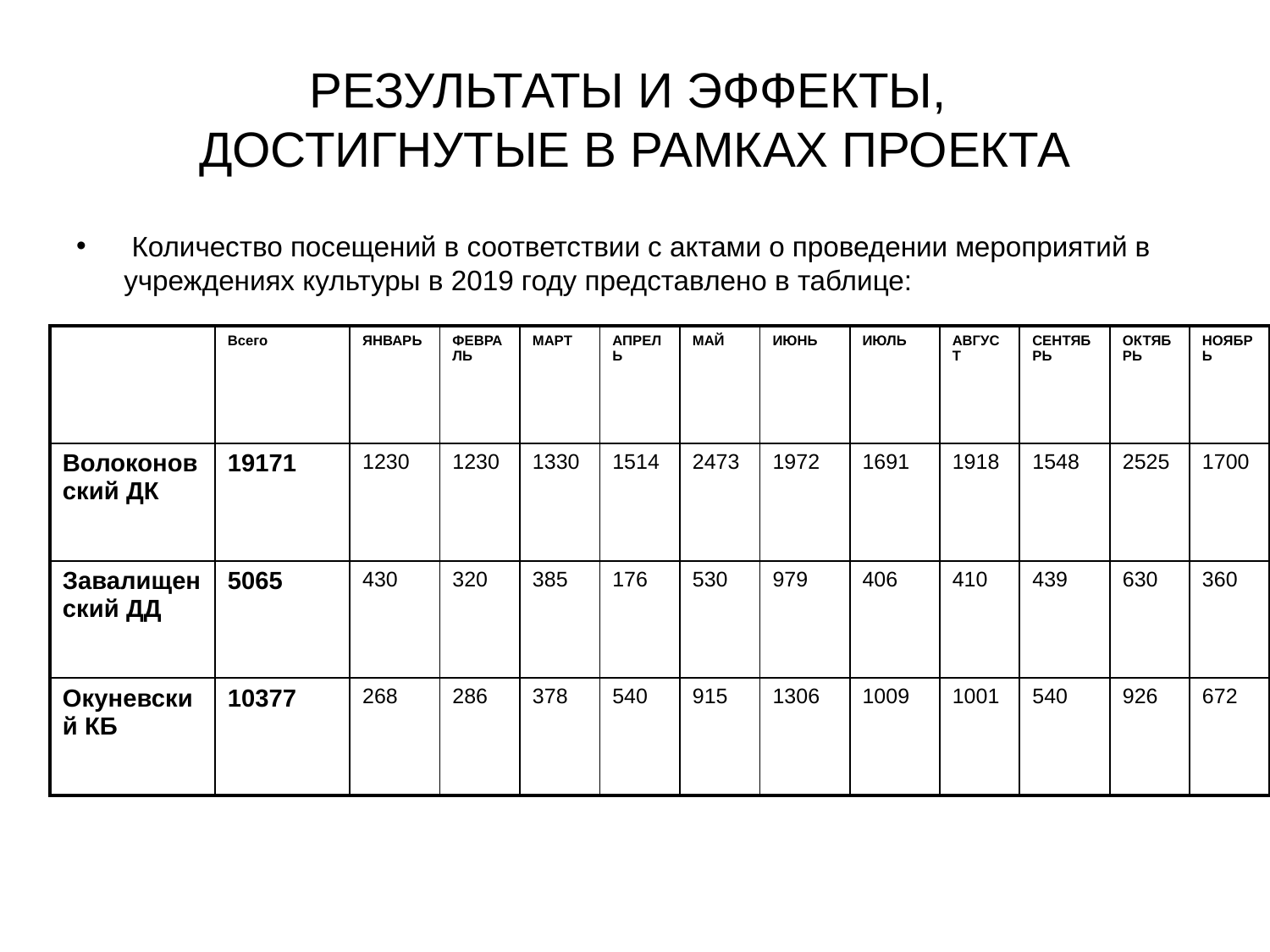

# РЕЗУЛЬТАТЫ И ЭФФЕКТЫ, ДОСТИГНУТЫЕ В РАМКАХ ПРОЕКТА

 Количество посещений в соответствии с актами о проведении мероприятий в учреждениях культуры в 2019 году представлено в таблице:

|  | Всего | ЯНВАРЬ | ФЕВРАЛЬ | МАРТ | АПРЕЛЬ | МАЙ | ИЮНЬ | ИЮЛЬ | АВГУСТ | СЕНТЯБРЬ | ОКТЯБРЬ | НОЯБРЬ |
| --- | --- | --- | --- | --- | --- | --- | --- | --- | --- | --- | --- | --- |
| Волоконовский ДК | 19171 | 1230 | 1230 | 1330 | 1514 | 2473 | 1972 | 1691 | 1918 | 1548 | 2525 | 1700 |
| Завалищенский ДД | 5065 | 430 | 320 | 385 | 176 | 530 | 979 | 406 | 410 | 439 | 630 | 360 |
| Окуневский КБ | 10377 | 268 | 286 | 378 | 540 | 915 | 1306 | 1009 | 1001 | 540 | 926 | 672 |